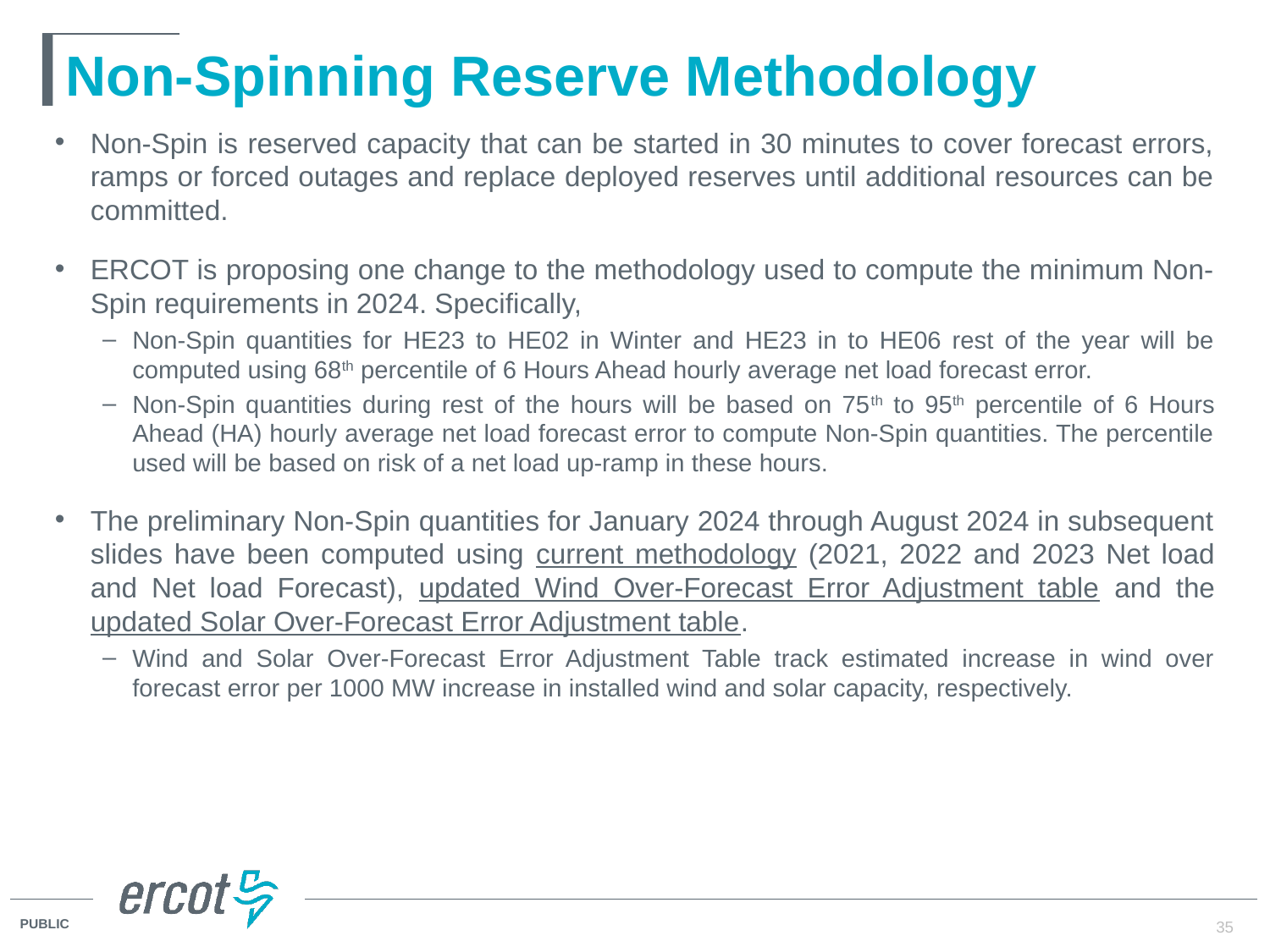

# Non-Spinning Reserve Methodology
Non-Spin is reserved capacity that can be started in 30 minutes to cover forecast errors, ramps or forced outages and replace deployed reserves until additional resources can be committed.

ERCOT is proposing one change to the methodology used to compute the minimum Non-Spin requirements in 2024. Specifically,
Non-Spin quantities for HE23 to HE02 in Winter and HE23 in to HE06 rest of the year will be computed using 68th percentile of 6 Hours Ahead hourly average net load forecast error.
Non-Spin quantities during rest of the hours will be based on 75th to 95th percentile of 6 Hours Ahead (HA) hourly average net load forecast error to compute Non-Spin quantities. The percentile used will be based on risk of a net load up-ramp in these hours.

The preliminary Non-Spin quantities for January 2024 through August 2024 in subsequent slides have been computed using current methodology (2021, 2022 and 2023 Net load and Net load Forecast), updated Wind Over-Forecast Error Adjustment table and the updated Solar Over-Forecast Error Adjustment table.
Wind and Solar Over-Forecast Error Adjustment Table track estimated increase in wind over forecast error per 1000 MW increase in installed wind and solar capacity, respectively.

35